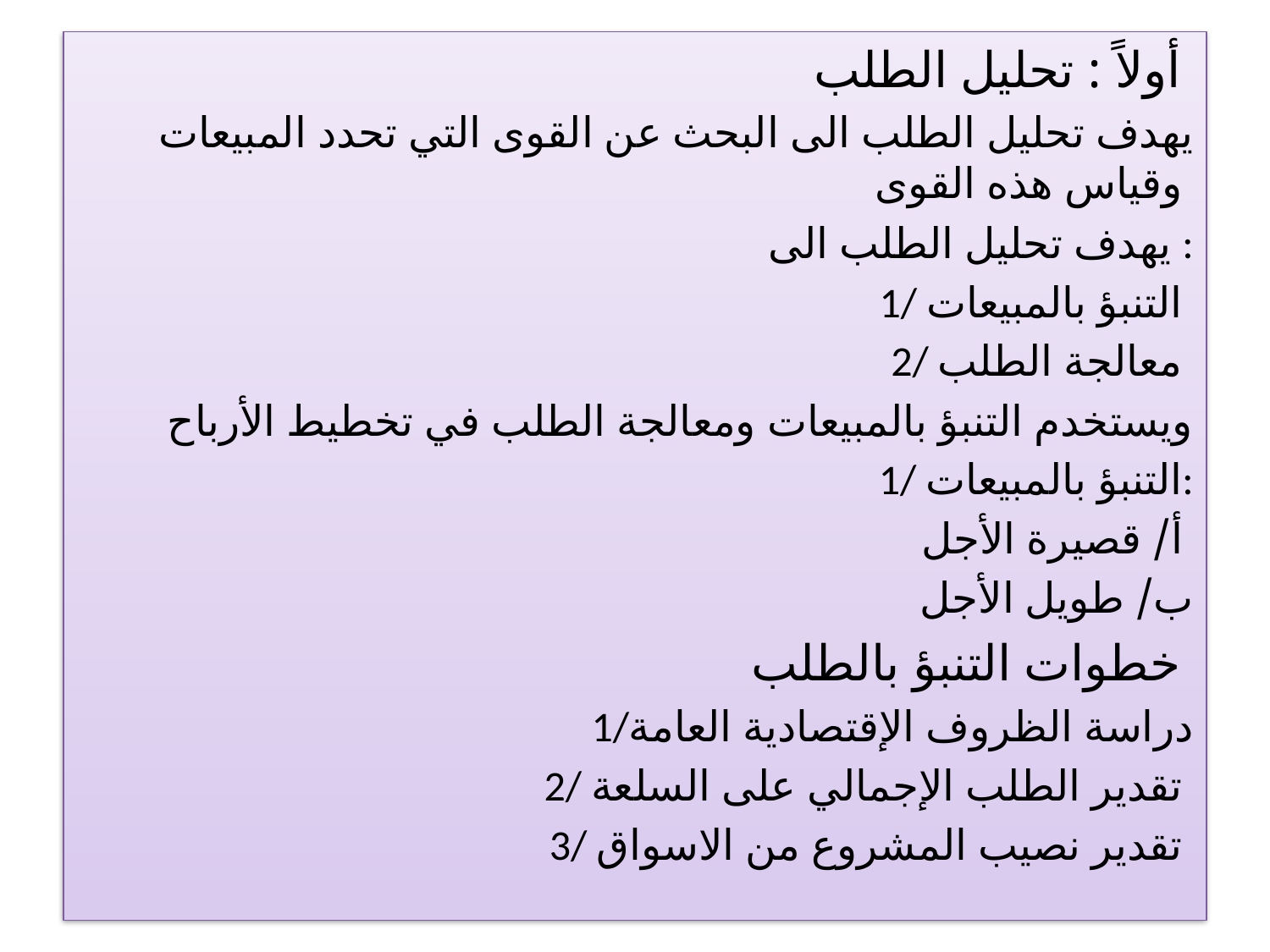

أولاً : تحليل الطلب
 يهدف تحليل الطلب الى البحث عن القوى التي تحدد المبيعات وقياس هذه القوى
يهدف تحليل الطلب الى :
1/ التنبؤ بالمبيعات
2/ معالجة الطلب
ويستخدم التنبؤ بالمبيعات ومعالجة الطلب في تخطيط الأرباح
1/ التنبؤ بالمبيعات:
أ/ قصيرة الأجل
ب/ طويل الأجل
خطوات التنبؤ بالطلب
1/دراسة الظروف الإقتصادية العامة
2/ تقدير الطلب الإجمالي على السلعة
3/ تقدير نصيب المشروع من الاسواق